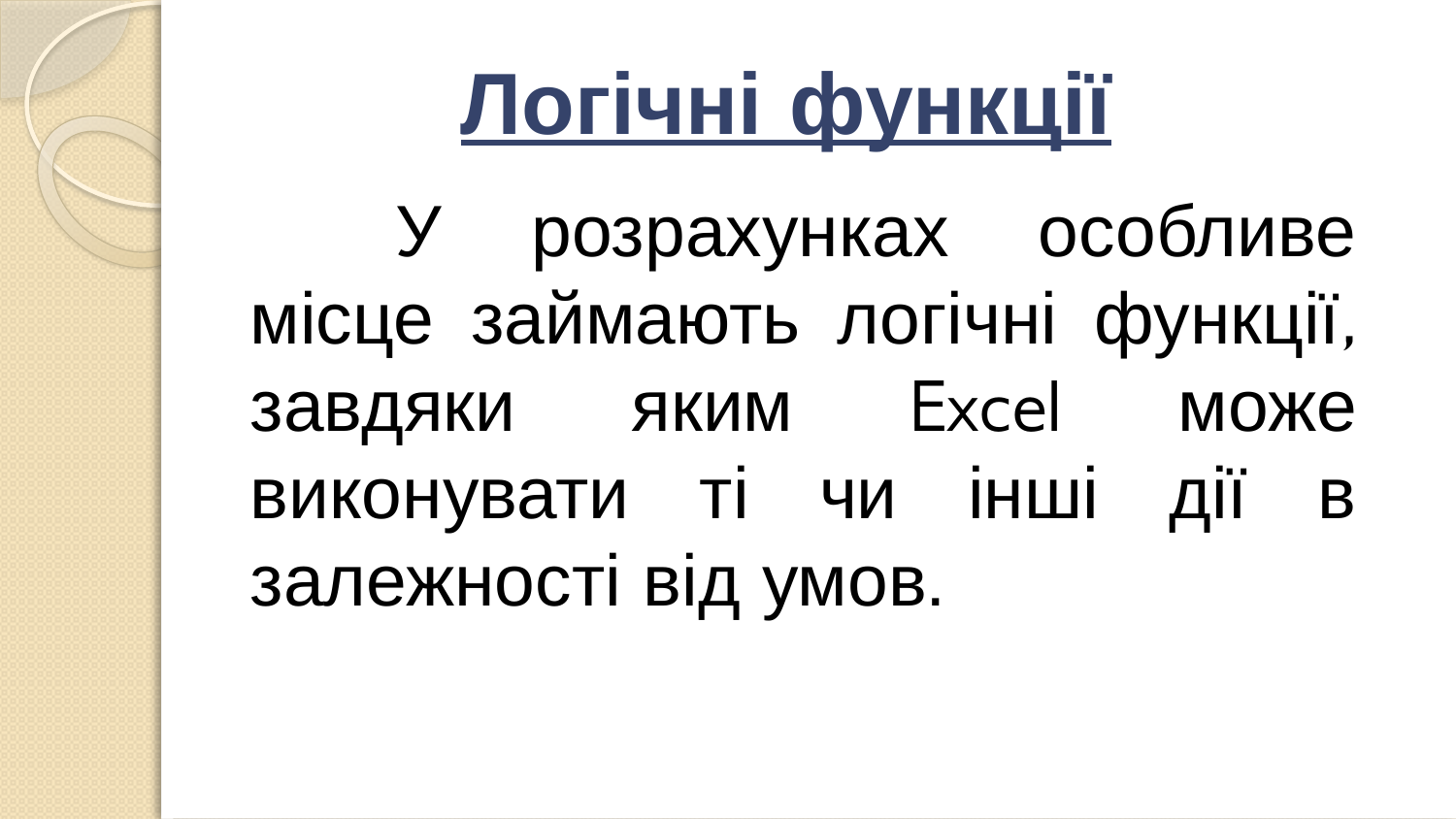

# Логічні функції
		У розрахунках особливе місце займають логічні функції, завдяки яким Excel може виконувати ті чи інші дії в залежності від умов.